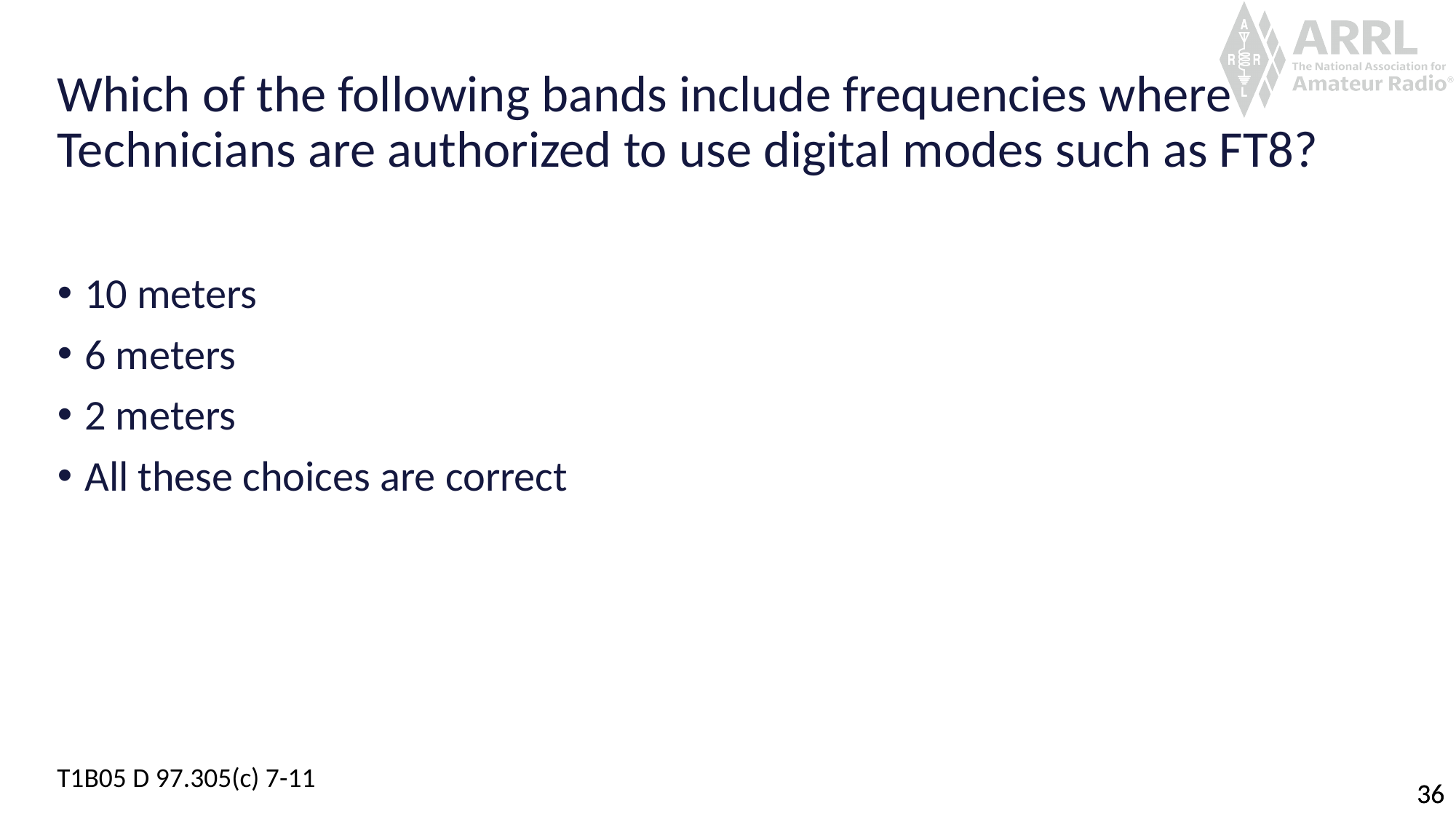

# Which of the following bands include frequencies where Technicians are authorized to use digital modes such as FT8?
10 meters
6 meters
2 meters
All these choices are correct
T1B05 D 97.305(c) 7-11